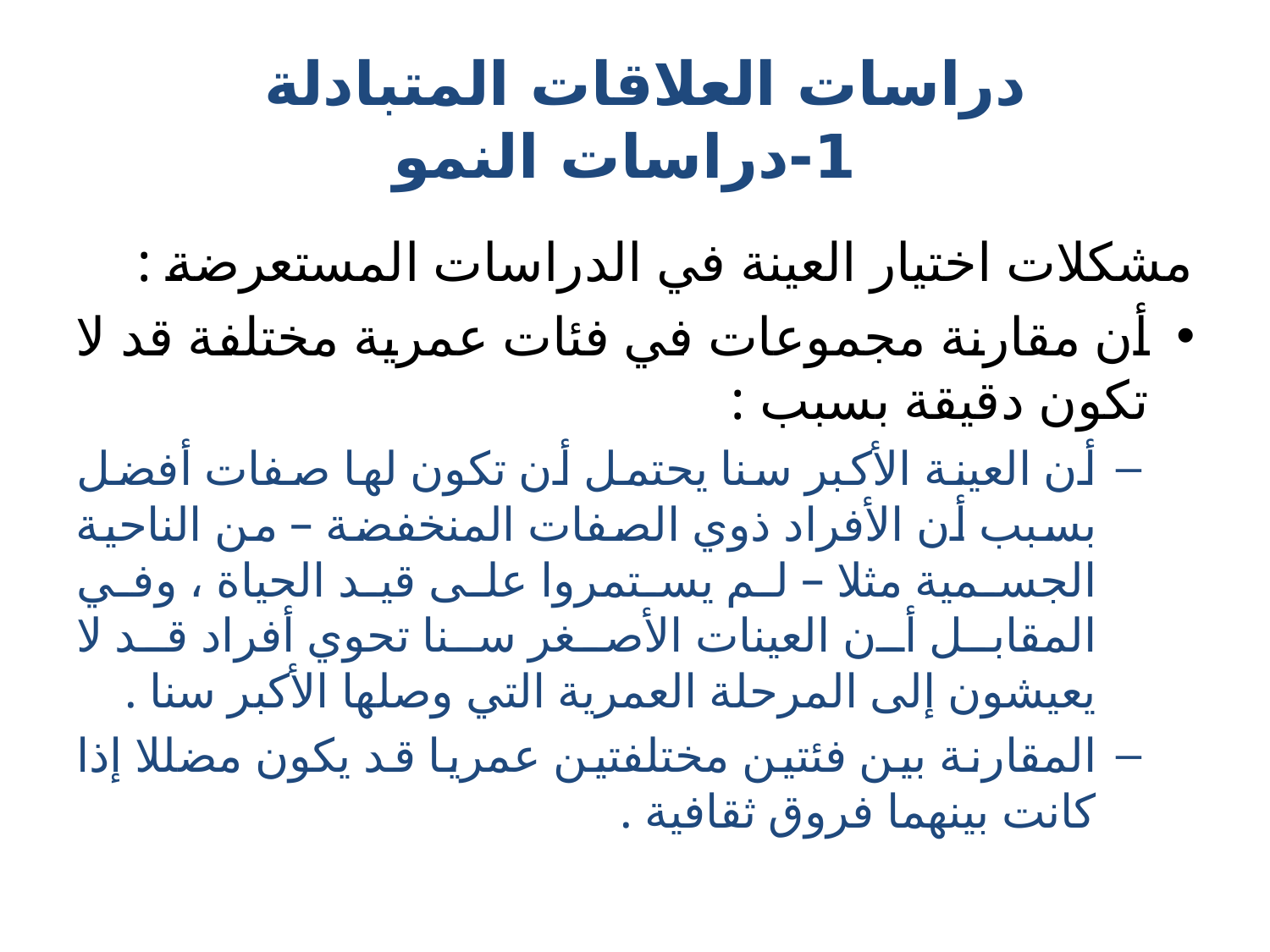

# دراسات العلاقات المتبادلة 1-دراسات النمو
مشكلات اختيار العينة في الدراسات المستعرضة :
أن مقارنة مجموعات في فئات عمرية مختلفة قد لا تكون دقيقة بسبب :
أن العينة الأكبر سنا يحتمل أن تكون لها صفات أفضل بسبب أن الأفراد ذوي الصفات المنخفضة – من الناحية الجسمية مثلا – لم يستمروا على قيد الحياة ، وفي المقابل أن العينات الأصغر سنا تحوي أفراد قد لا يعيشون إلى المرحلة العمرية التي وصلها الأكبر سنا .
المقارنة بين فئتين مختلفتين عمريا قد يكون مضللا إذا كانت بينهما فروق ثقافية .